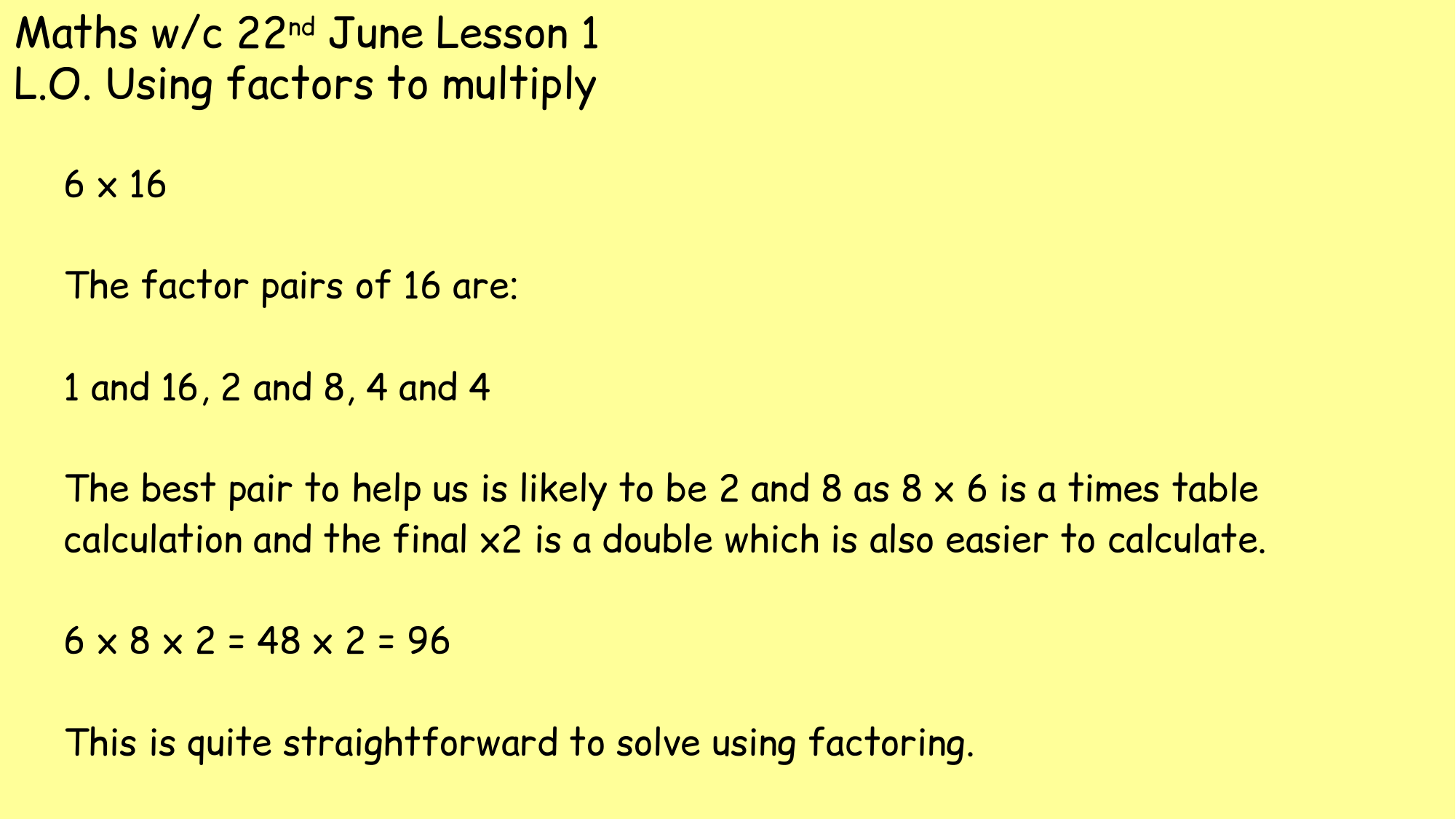

Maths w/c 22nd June Lesson 1
L.O. Using factors to multiply
| 6 x 16 The factor pairs of 16 are: 1 and 16, 2 and 8, 4 and 4 The best pair to help us is likely to be 2 and 8 as 8 x 6 is a times table calculation and the final x2 is a double which is also easier to calculate. 6 x 8 x 2 = 48 x 2 = 96 This is quite straightforward to solve using factoring. |
| --- |